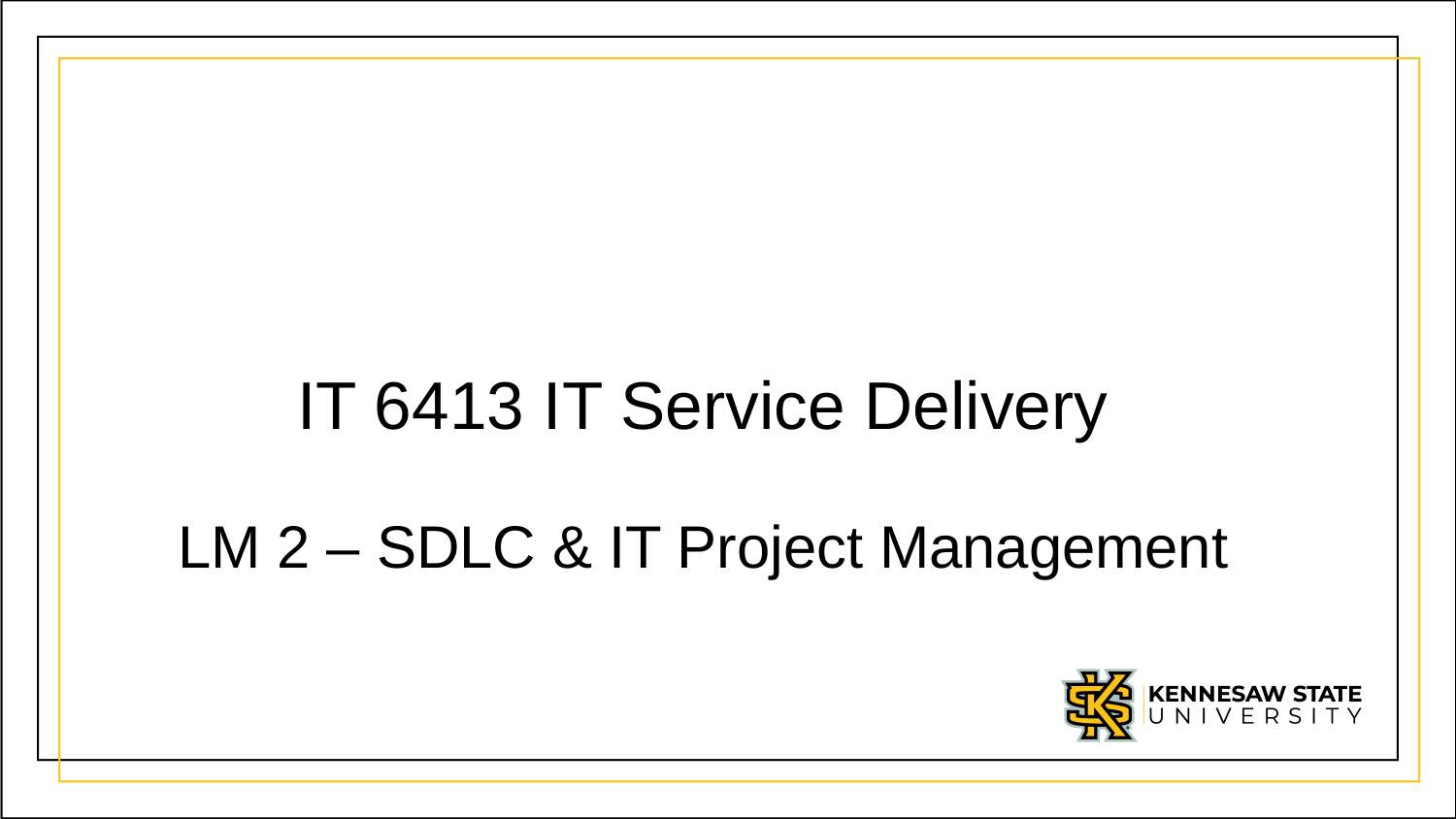

# IT 6413 IT Service Delivery LM 2 – SDLC & IT Project Management